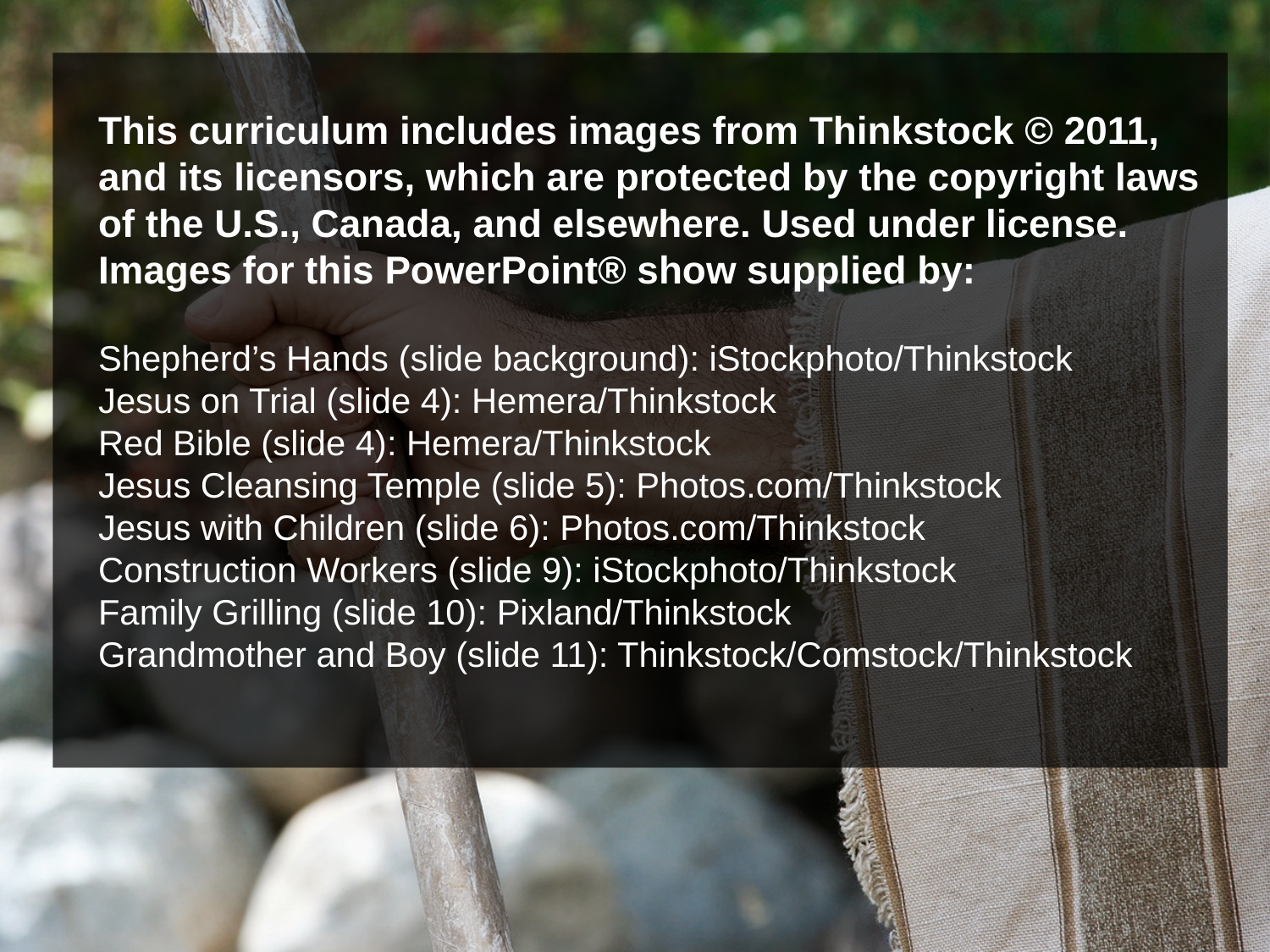

This curriculum includes images from Thinkstock © 2011, and its licensors, which are protected by the copyright laws of the U.S., Canada, and elsewhere. Used under license. Images for this PowerPoint® show supplied by:

Shepherd’s Hands (slide background): iStockphoto/Thinkstock
Jesus on Trial (slide 4): Hemera/Thinkstock
Red Bible (slide 4): Hemera/Thinkstock
Jesus Cleansing Temple (slide 5): Photos.com/Thinkstock
Jesus with Children (slide 6): Photos.com/Thinkstock
Construction Workers (slide 9): iStockphoto/Thinkstock
Family Grilling (slide 10): Pixland/Thinkstock
Grandmother and Boy (slide 11): Thinkstock/Comstock/Thinkstock